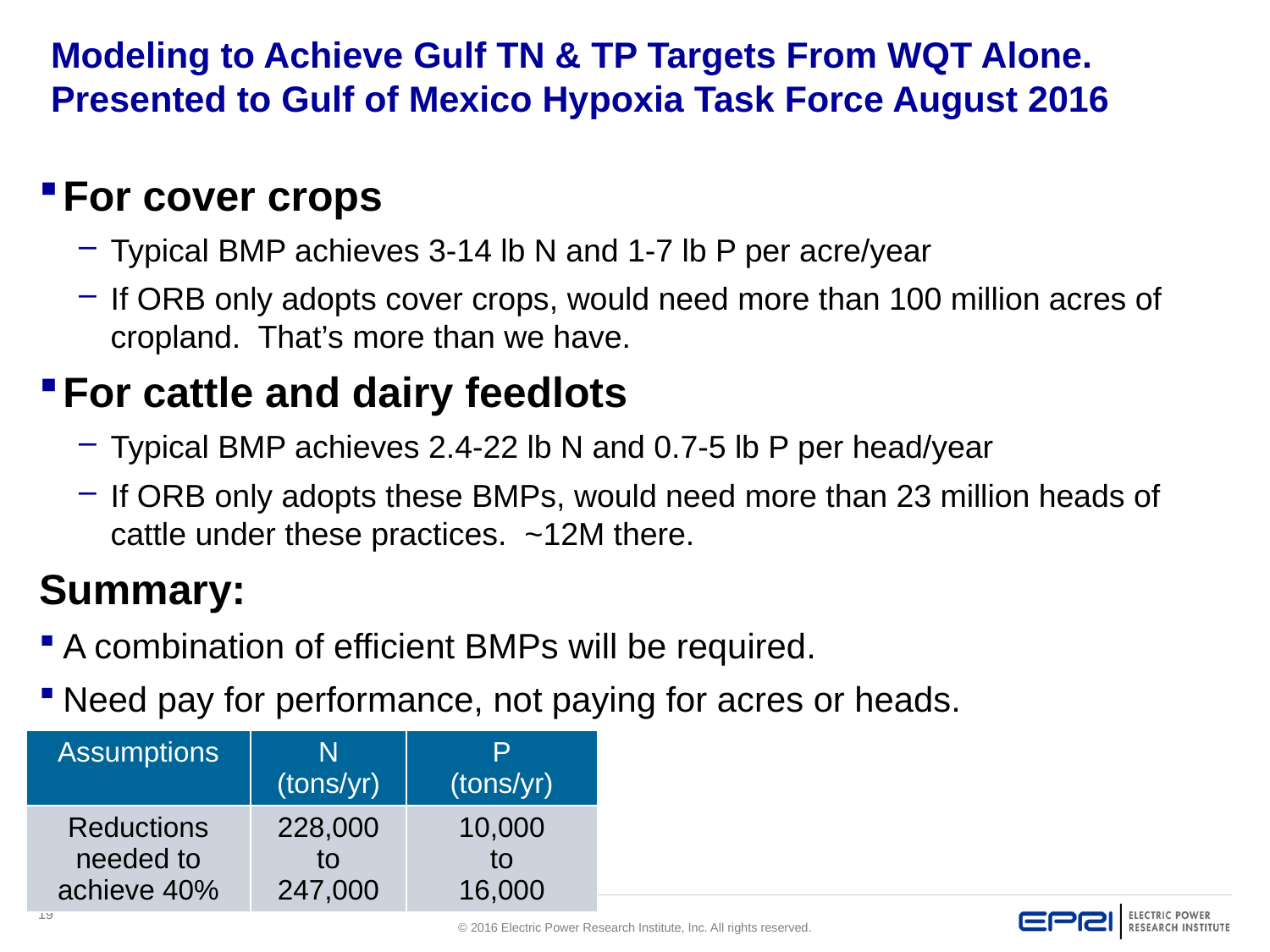

# Modeling to Achieve Gulf TN & TP Targets From WQT Alone. Presented to Gulf of Mexico Hypoxia Task Force August 2016
For cover crops
Typical BMP achieves 3-14 lb N and 1-7 lb P per acre/year
If ORB only adopts cover crops, would need more than 100 million acres of cropland.  That’s more than we have.
For cattle and dairy feedlots
Typical BMP achieves 2.4-22 lb N and 0.7-5 lb P per head/year
If ORB only adopts these BMPs, would need more than 23 million heads of cattle under these practices.  ~12M there.
Summary:
A combination of efficient BMPs will be required.
Need pay for performance, not paying for acres or heads.
| Assumptions | N (tons/yr) | P (tons/yr) |
| --- | --- | --- |
| Reductions needed to achieve 40% | 228,000 to 247,000 | 10,000 to 16,000 |